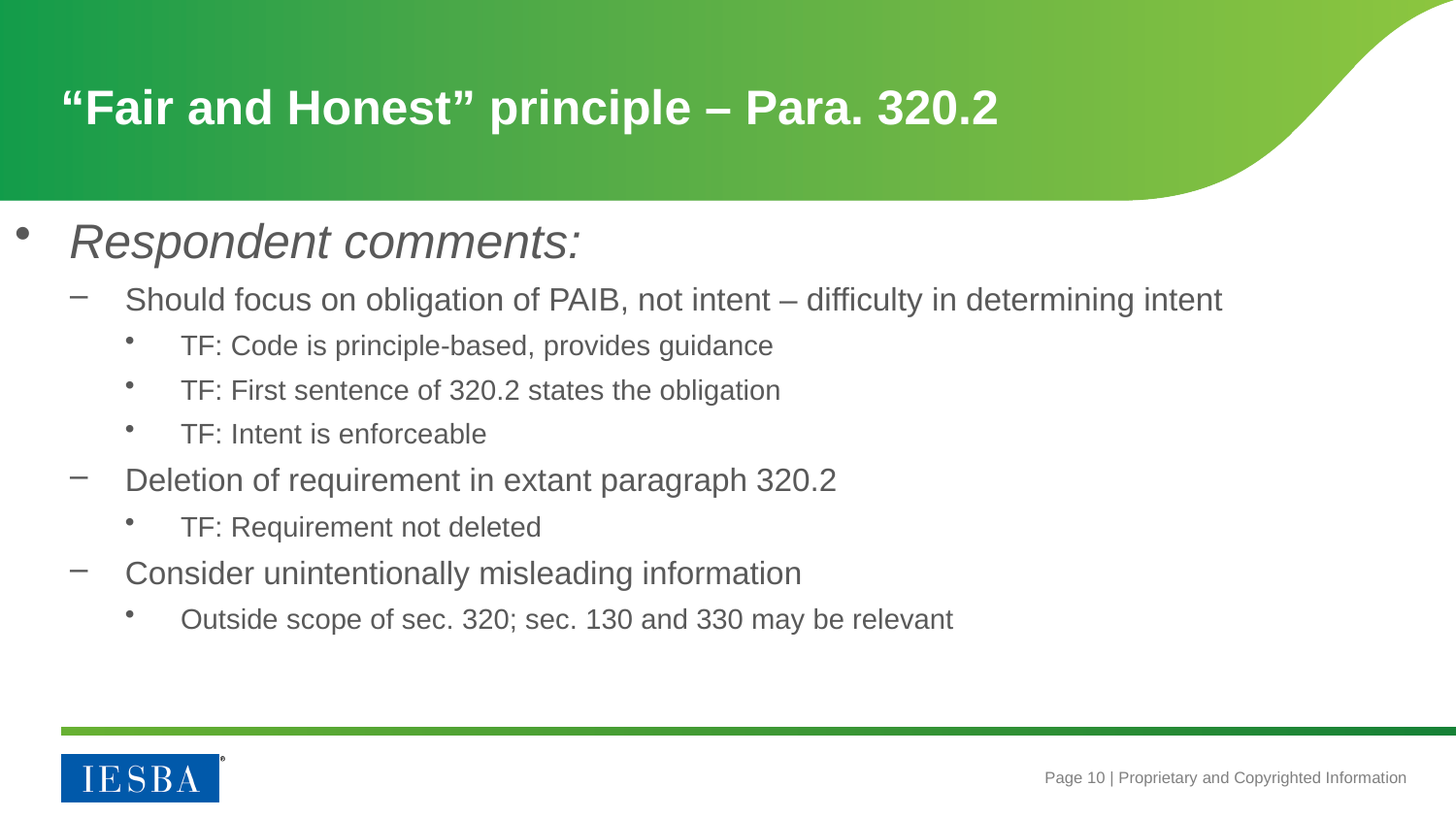

# “Fair and Honest” principle – Para. 320.2
Respondent comments:
Should focus on obligation of PAIB, not intent – difficulty in determining intent
TF: Code is principle-based, provides guidance
TF: First sentence of 320.2 states the obligation
TF: Intent is enforceable
Deletion of requirement in extant paragraph 320.2
TF: Requirement not deleted
Consider unintentionally misleading information
Outside scope of sec. 320; sec. 130 and 330 may be relevant